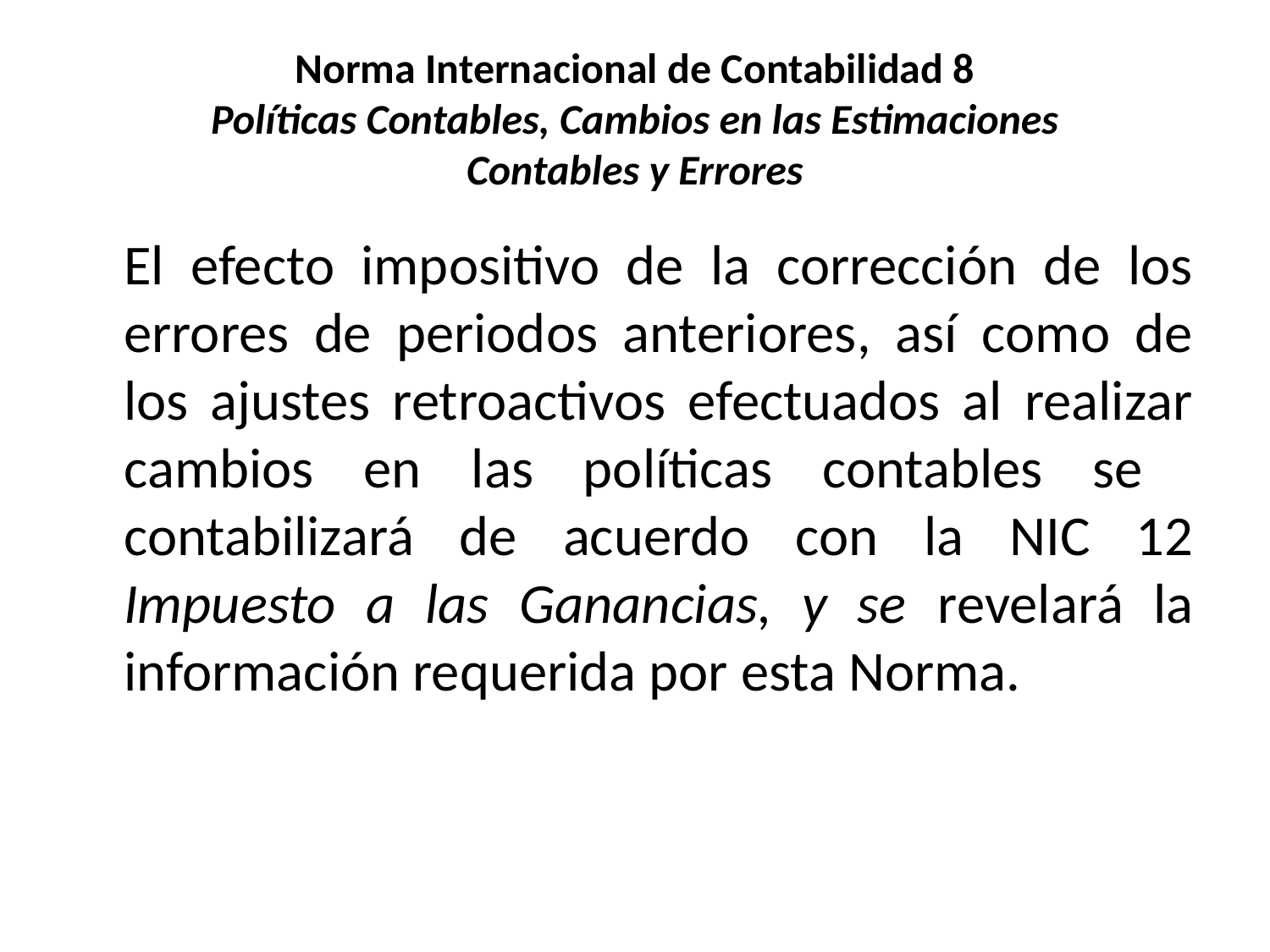

# Norma Internacional de Contabilidad 8 Políticas Contables, Cambios en las Estimaciones Contables y Errores
	El efecto impositivo de la corrección de los errores de periodos anteriores, así como de los ajustes retroactivos efectuados al realizar cambios en las políticas contables se  contabilizará de acuerdo con la NIC 12 Impuesto a las Ganancias, y se revelará la información requerida por esta Norma.